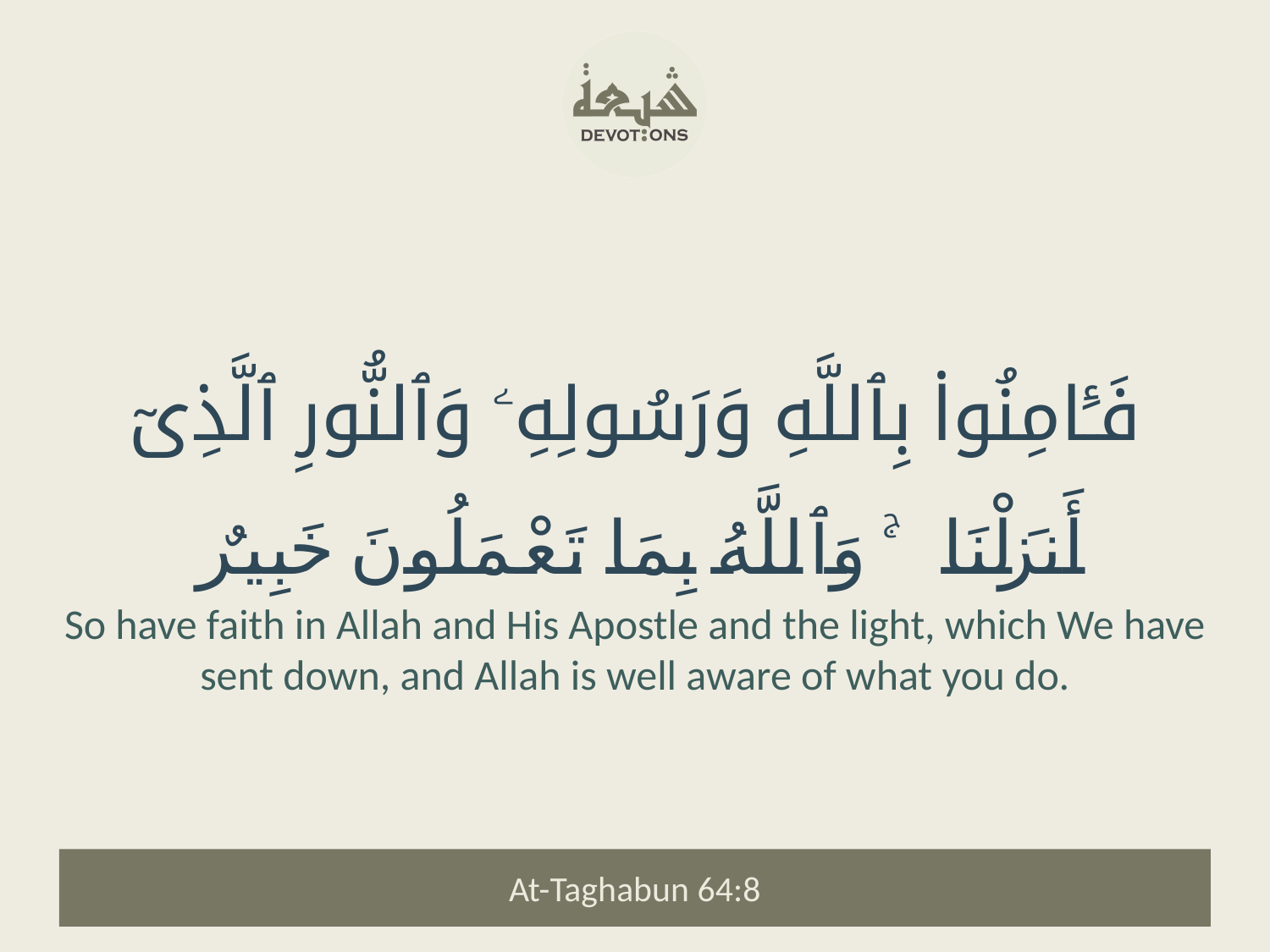

فَـَٔامِنُوا۟ بِٱللَّهِ وَرَسُولِهِۦ وَٱلنُّورِ ٱلَّذِىٓ أَنزَلْنَا ۚ وَٱللَّهُ بِمَا تَعْمَلُونَ خَبِيرٌ
So have faith in Allah and His Apostle and the light, which We have sent down, and Allah is well aware of what you do.
At-Taghabun 64:8